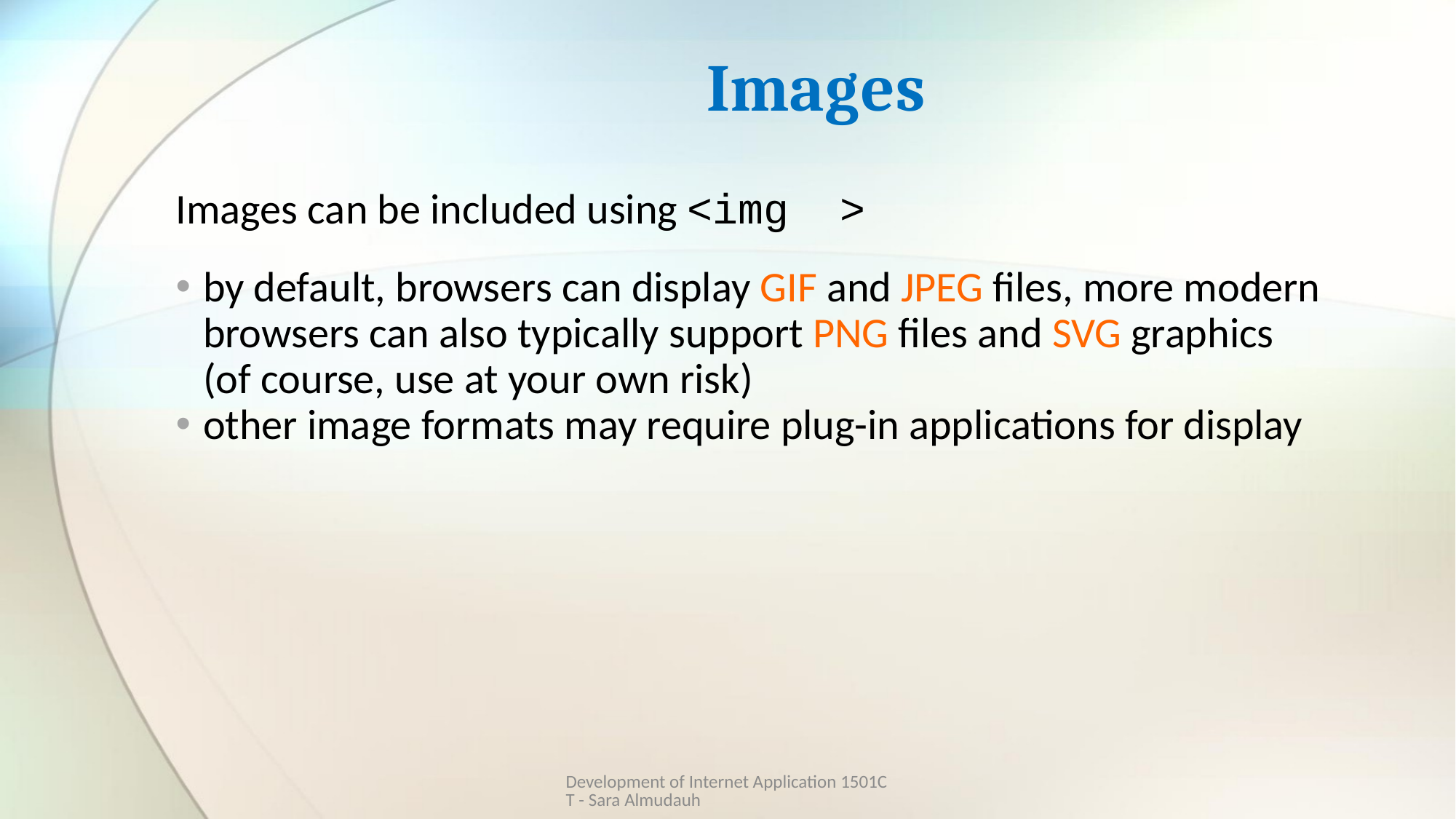

# Images
Images can be included using <img  >

by default, browsers can display GIF and JPEG files, more modern browsers can also typically support PNG files and SVG graphics (of course, use at your own risk)
other image formats may require plug-in applications for display

Development of Internet Application 1501CT - Sara Almudauh